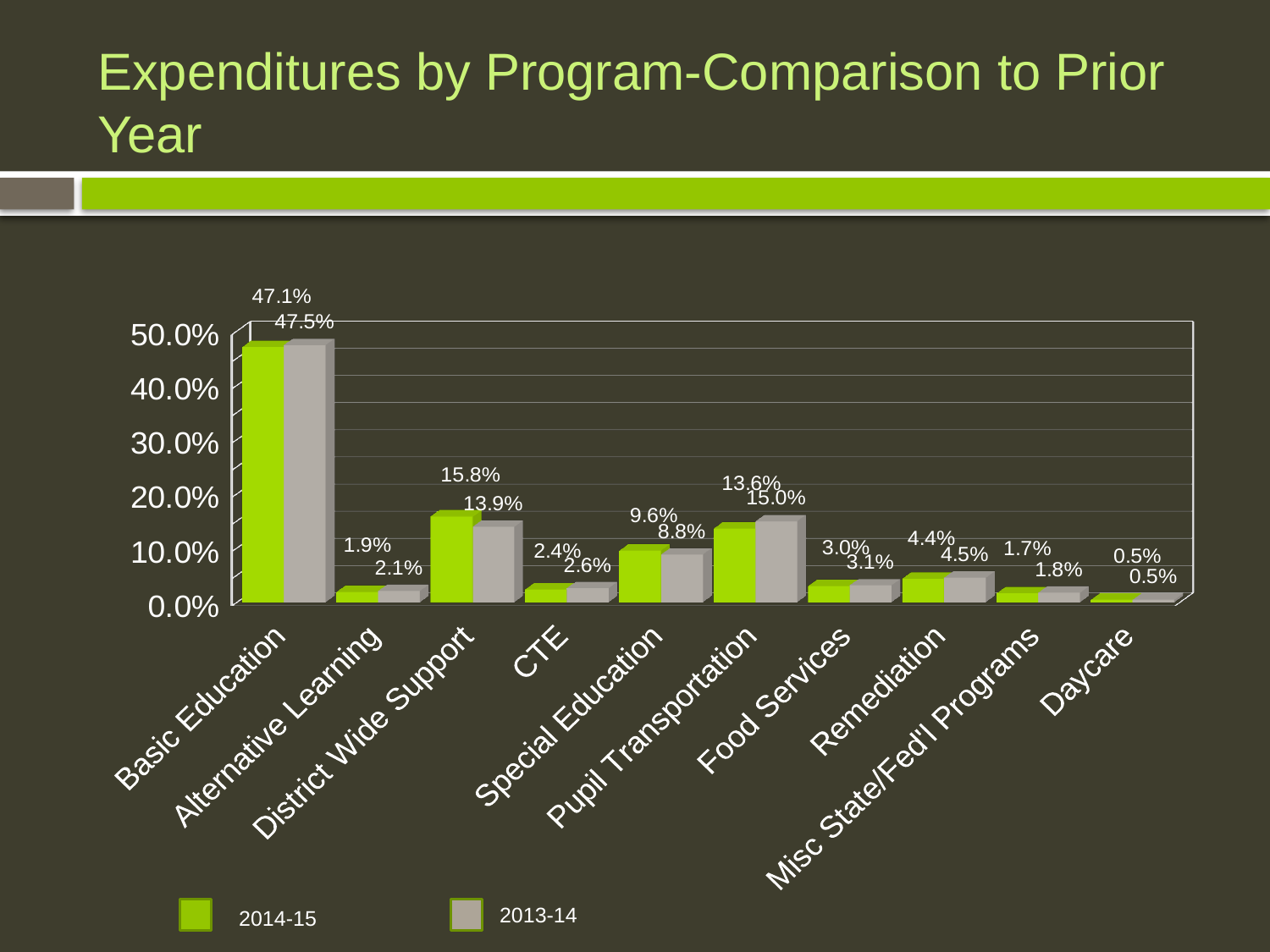

# Expenditures by Program-Comparison to Prior Year

[unsupported chart]

2013-14

2014-15